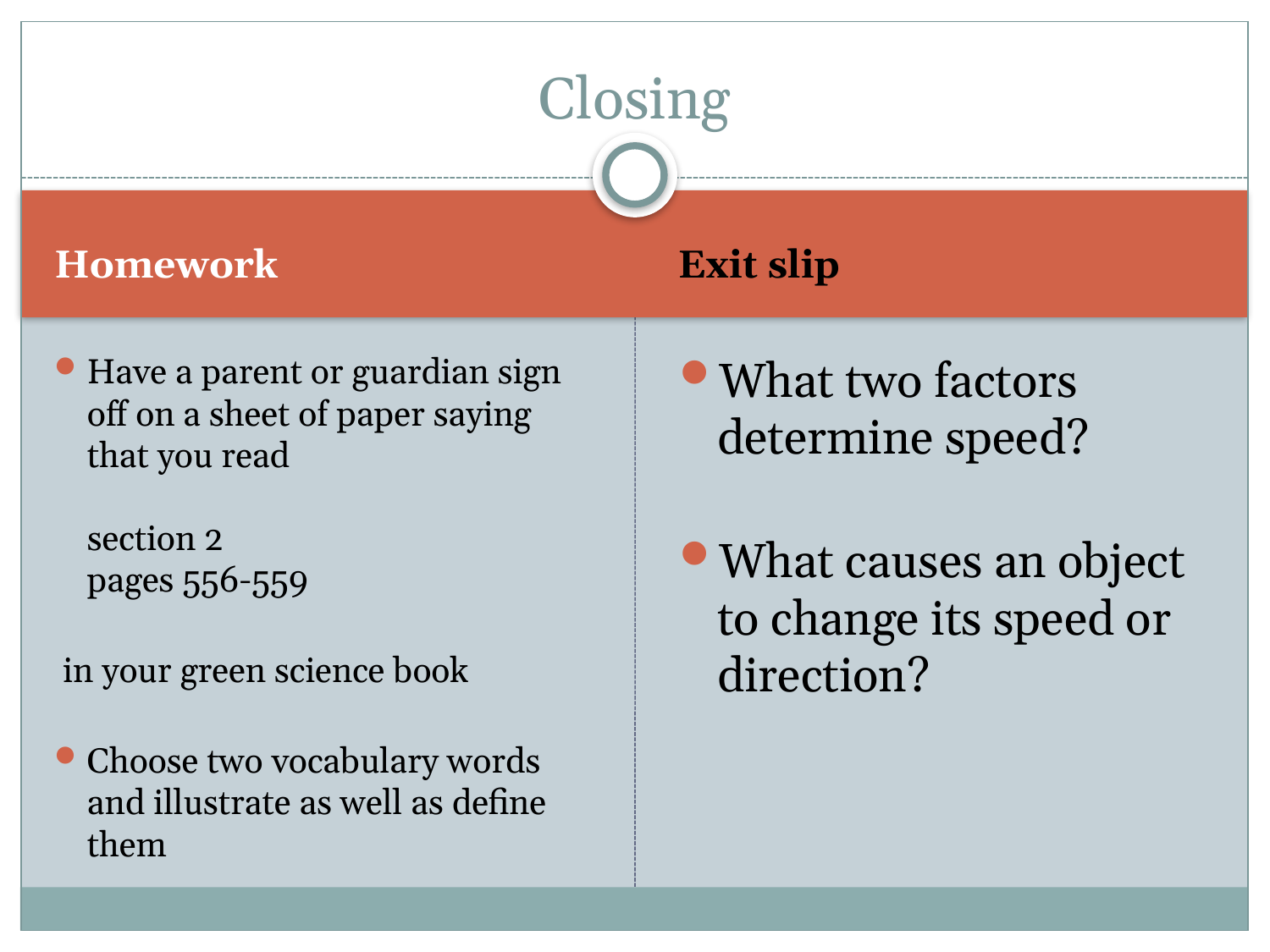

# Closing
Homework
Exit slip
Have a parent or guardian sign off on a sheet of paper saying that you read
section 2
pages 556-559
 in your green science book
Choose two vocabulary words and illustrate as well as define them
What two factors determine speed?
What causes an object to change its speed or direction?